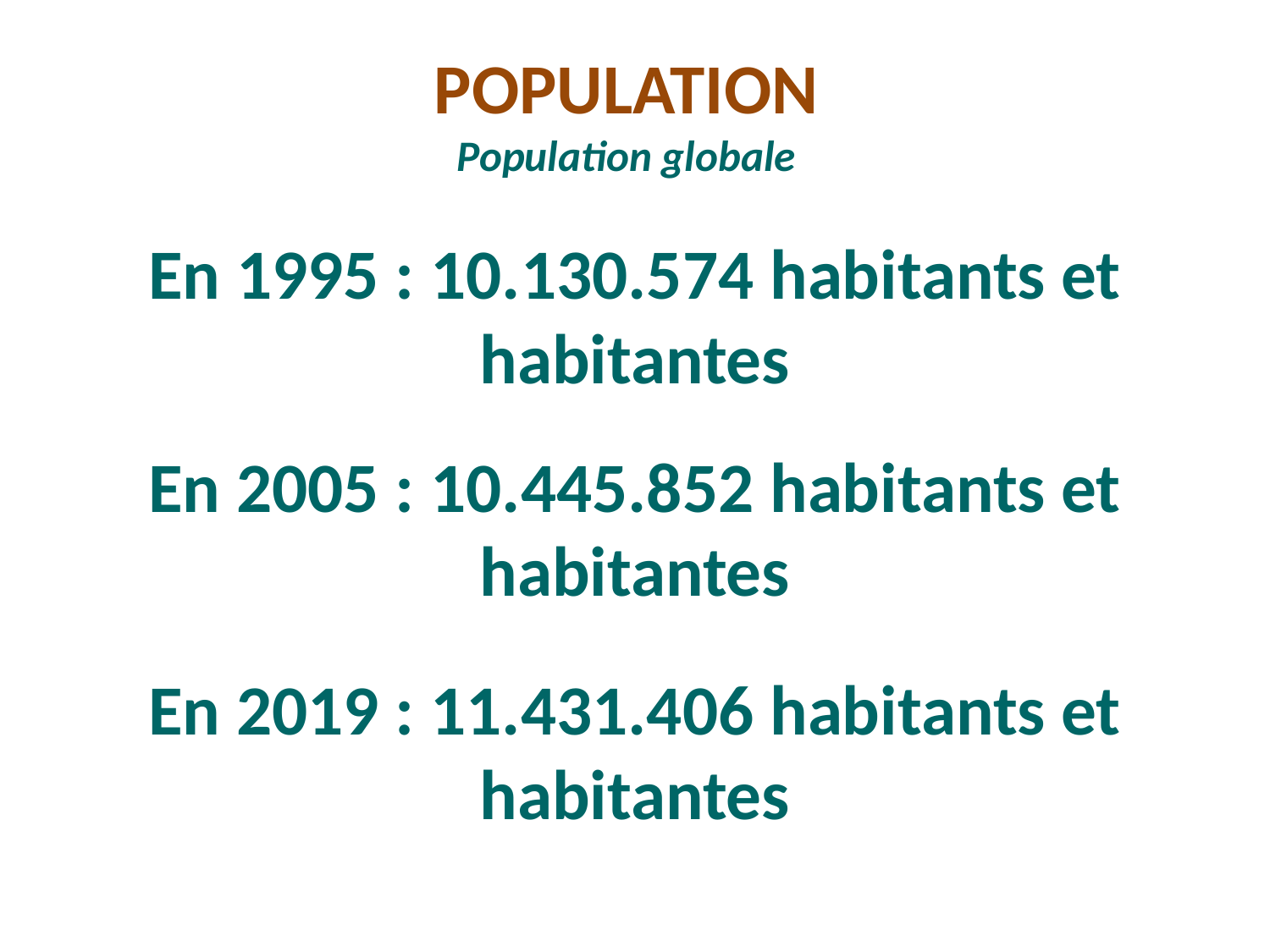

# POPULATION Population globale
En 1995 : 10.130.574 habitants et habitantes

En 2005 : 10.445.852 habitants et habitantes

En 2019 : 11.431.406 habitants et habitantes